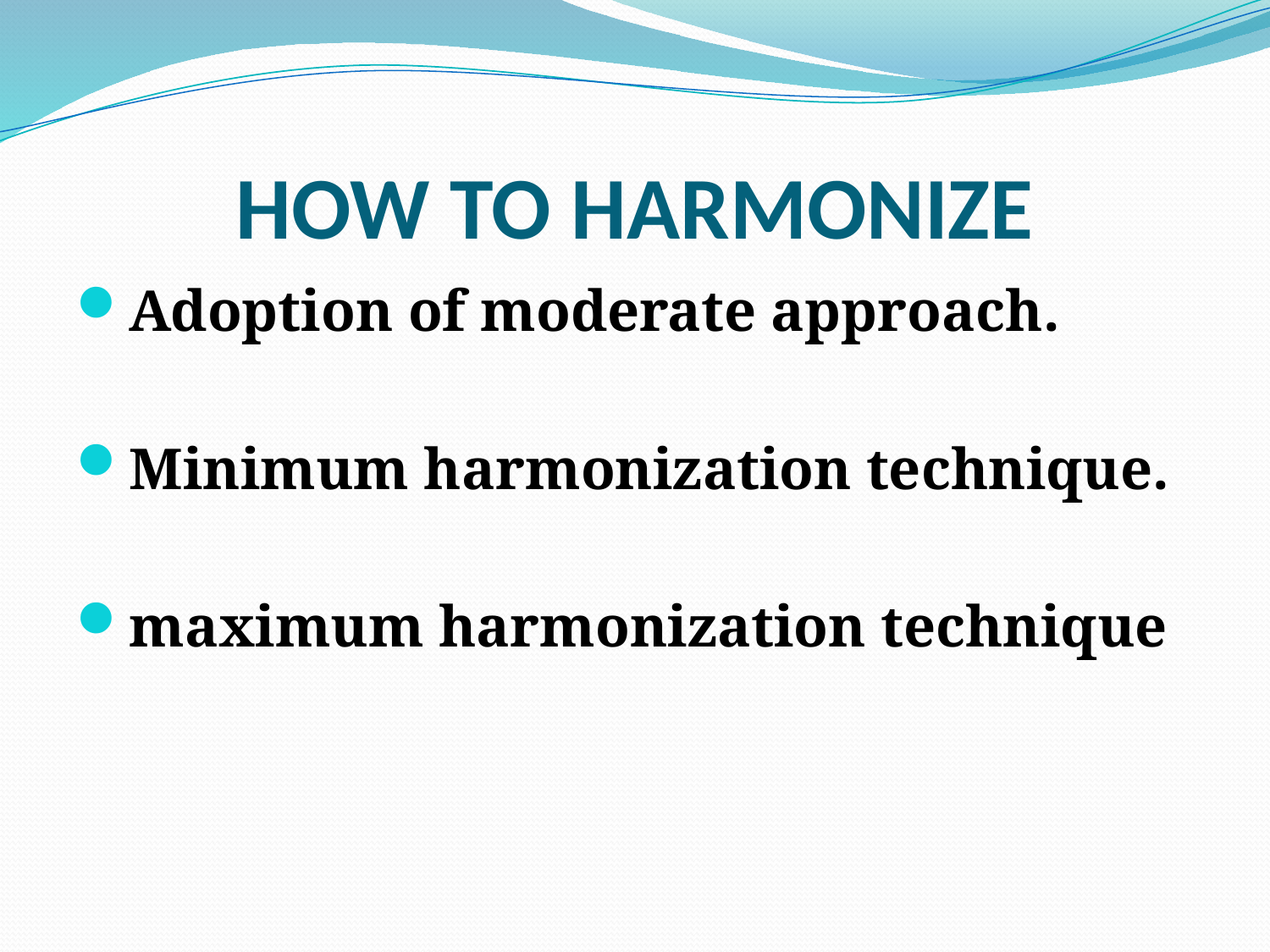

# HOW TO HARMONIZE
Adoption of moderate approach.

Minimum harmonization technique.

maximum harmonization technique